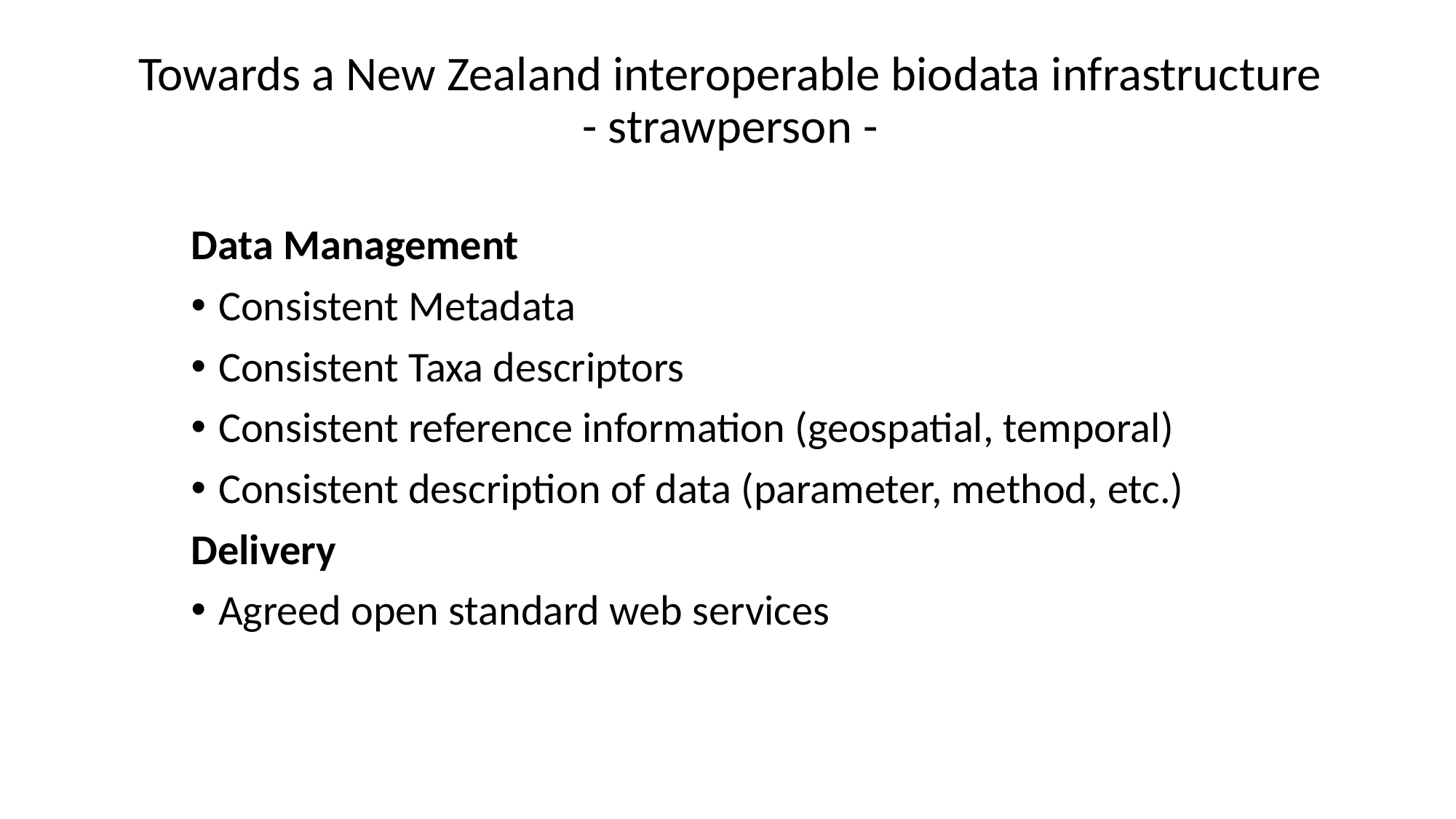

# Towards a New Zealand interoperable biodata infrastructure - strawperson -
Data Management
Consistent Metadata
Consistent Taxa descriptors
Consistent reference information (geospatial, temporal)
Consistent description of data (parameter, method, etc.)
Delivery
Agreed open standard web services